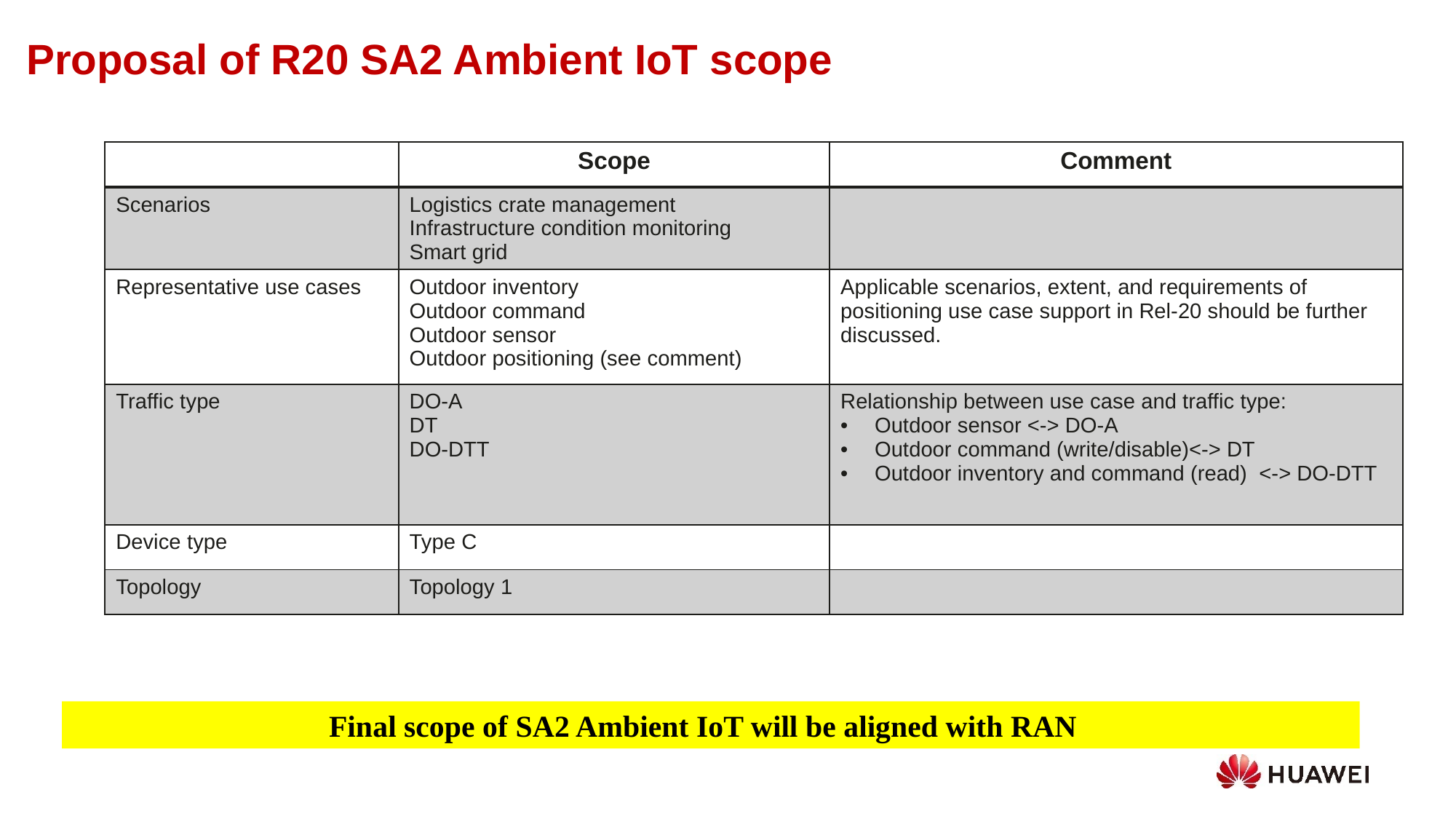

Proposal of R20 SA2 Ambient IoT scope
|  | Scope | Comment |
| --- | --- | --- |
| Scenarios | Logistics crate management Infrastructure condition monitoring Smart grid |  |
| Representative use cases | Outdoor inventory Outdoor command Outdoor sensor Outdoor positioning (see comment) | Applicable scenarios, extent, and requirements of positioning use case support in Rel-20 should be further discussed. |
| Traffic type | DO-A DT DO-DTT | Relationship between use case and traffic type: Outdoor sensor <-> DO-A Outdoor command (write/disable)<-> DT Outdoor inventory and command (read) <-> DO-DTT |
| Device type | Type C |  |
| Topology | Topology 1 |  |
Final scope of SA2 Ambient IoT will be aligned with RAN